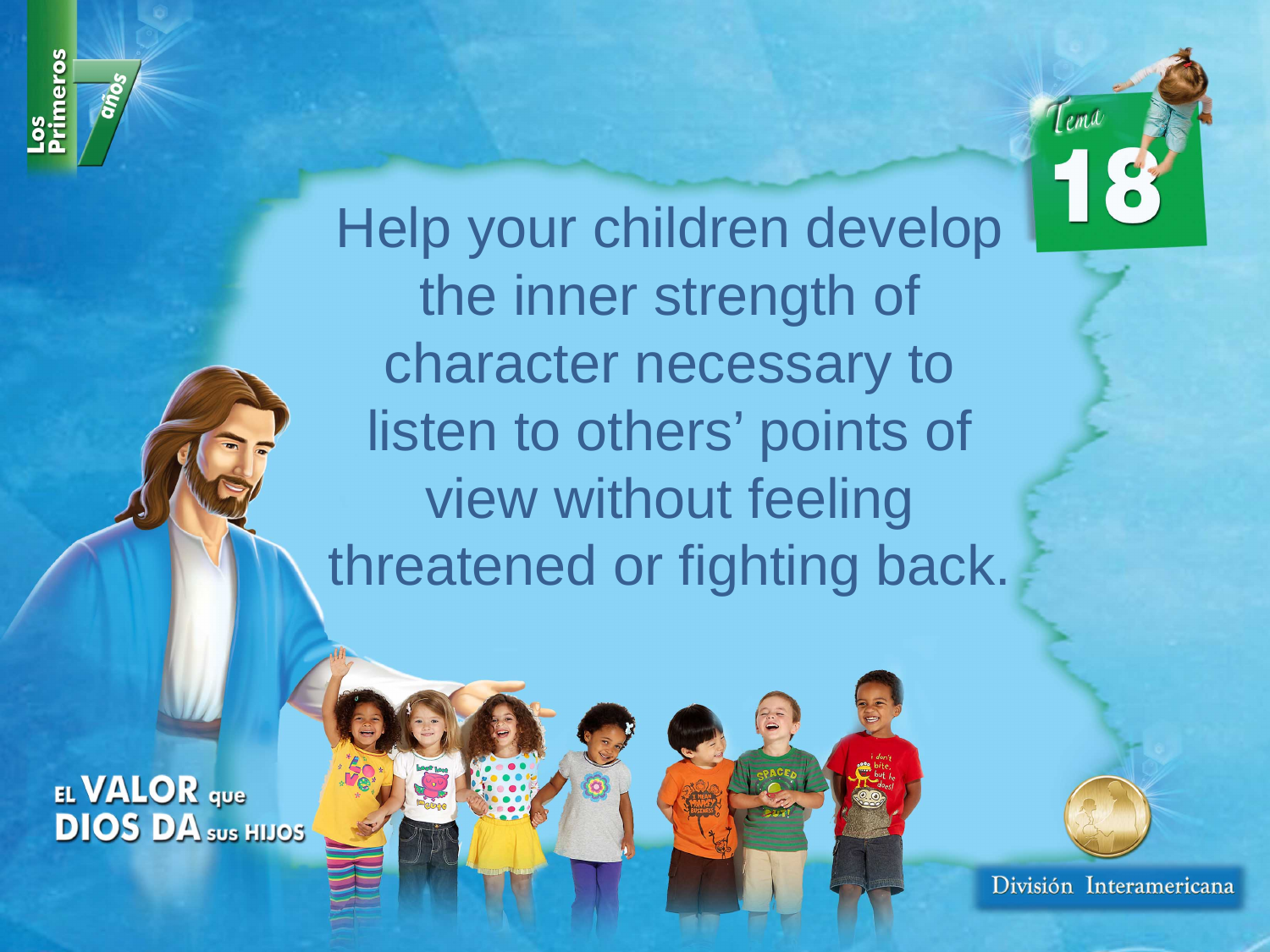

Help your children develop the inner strength of character necessary to listen to others’ points of view without feeling threatened or fighting back.